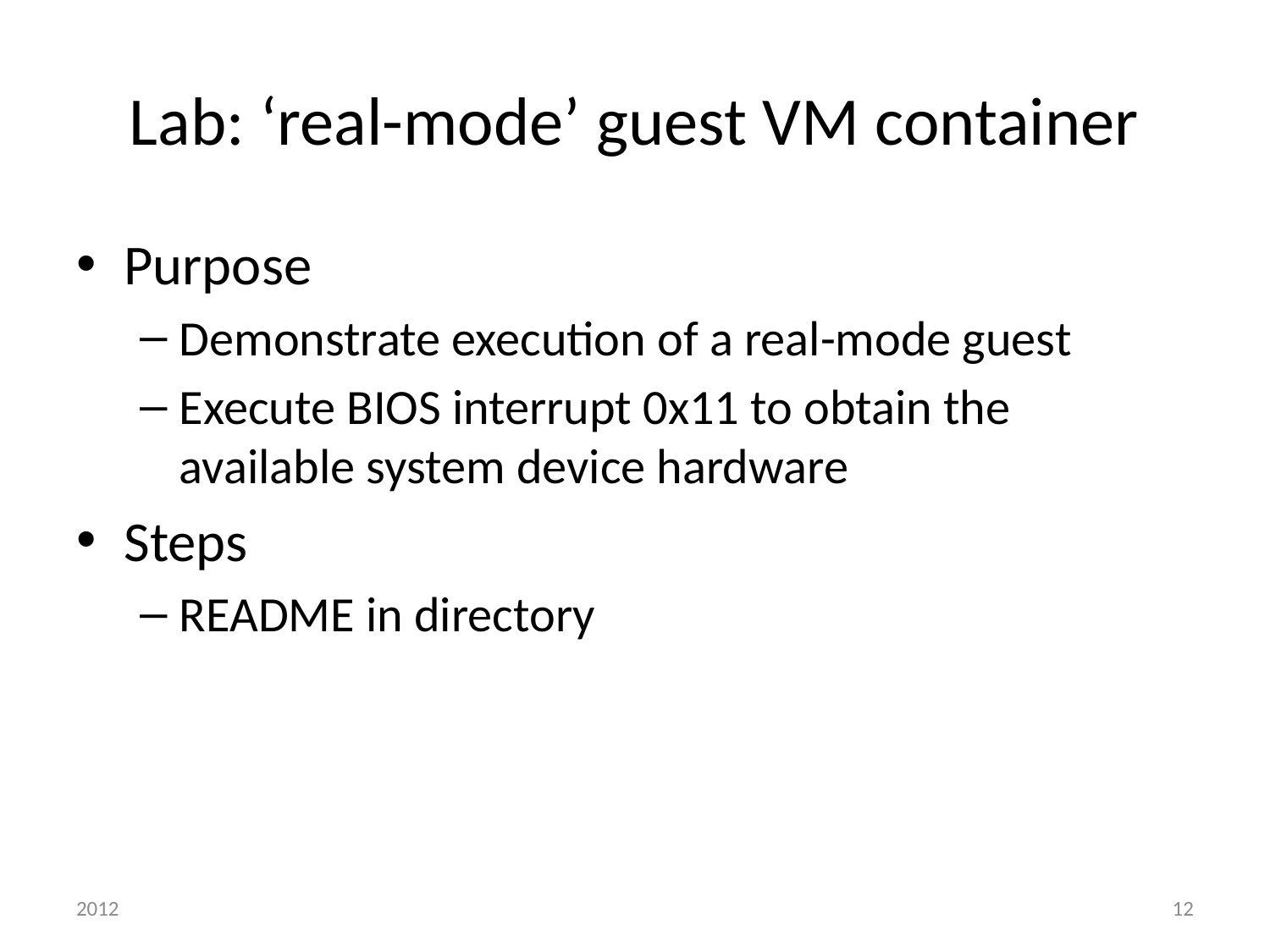

# Lab: ‘real-mode’ guest VM container
Purpose
Demonstrate execution of a real-mode guest
Execute BIOS interrupt 0x11 to obtain the available system device hardware
Steps
README in directory
2012

12